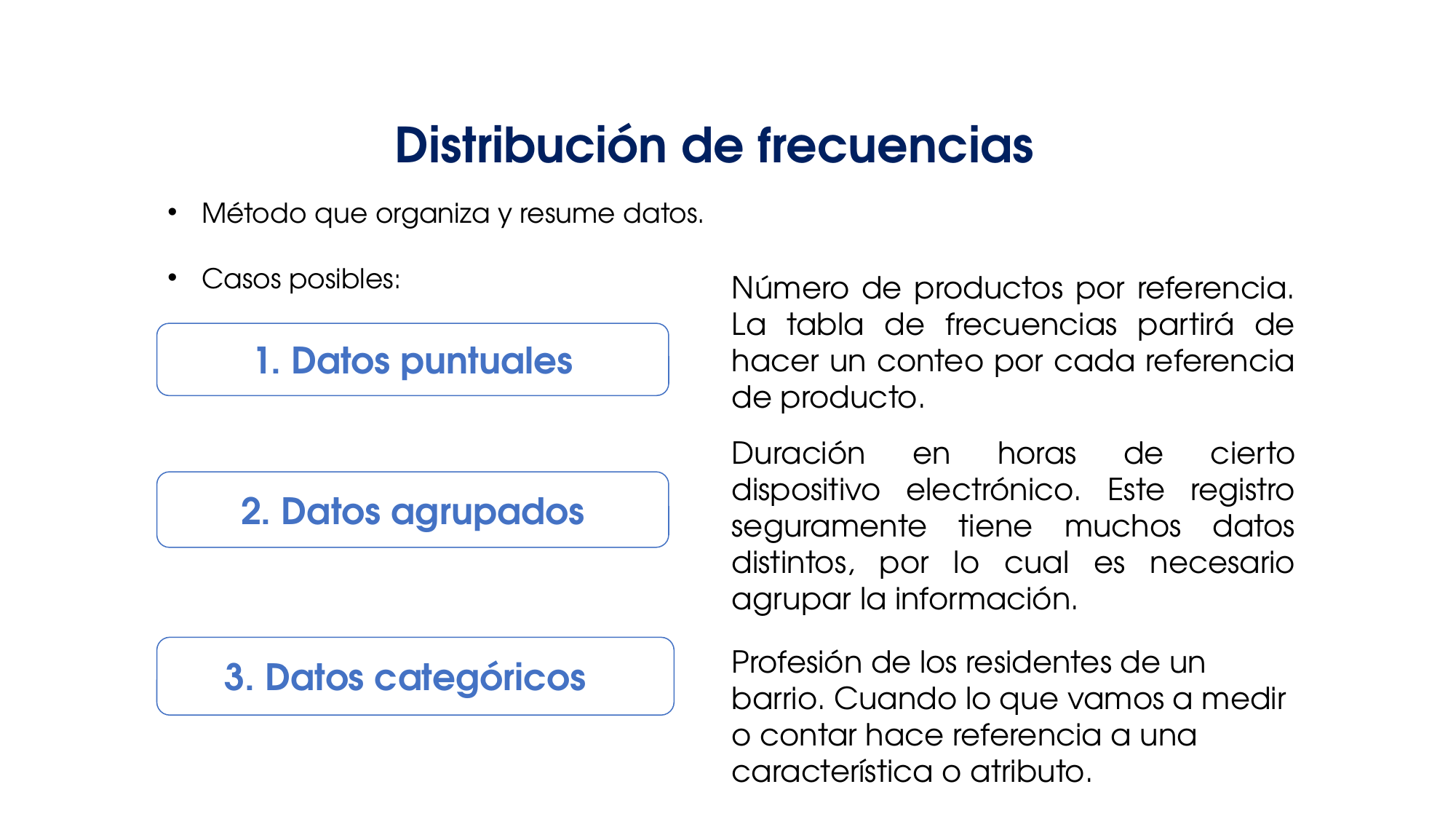

Distribución de frecuencias
Método que organiza y resume datos.

Casos posibles:
Número de productos por referencia. La tabla de frecuencias partirá de hacer un conteo por cada referencia de producto.
1. Datos puntuales
Duración en horas de cierto dispositivo electrónico. Este registro seguramente tiene muchos datos distintos, por lo cual es necesario agrupar la información.
2. Datos agrupados
3. Datos categóricos
Profesión de los residentes de un barrio. Cuando lo que vamos a medir o contar hace referencia a una característica o atributo.